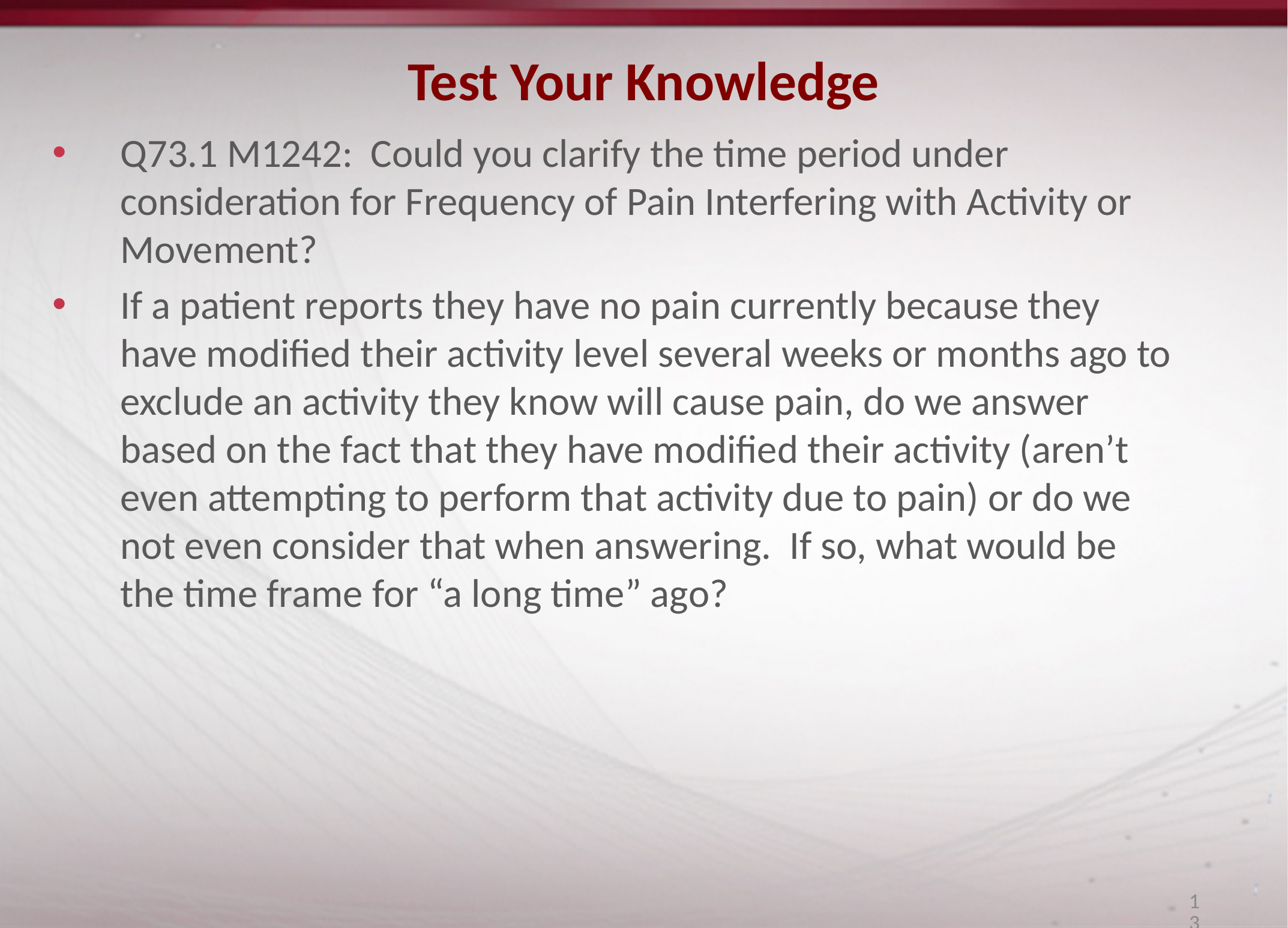

# Test Your Knowledge
Q73.1 M1242:  Could you clarify the time period under consideration for Frequency of Pain Interfering with Activity or Movement?
If a patient reports they have no pain currently because they have modified their activity level several weeks or months ago to exclude an activity they know will cause pain, do we answer based on the fact that they have modified their activity (aren’t even attempting to perform that activity due to pain) or do we not even consider that when answering.  If so, what would be the time frame for “a long time” ago?

131